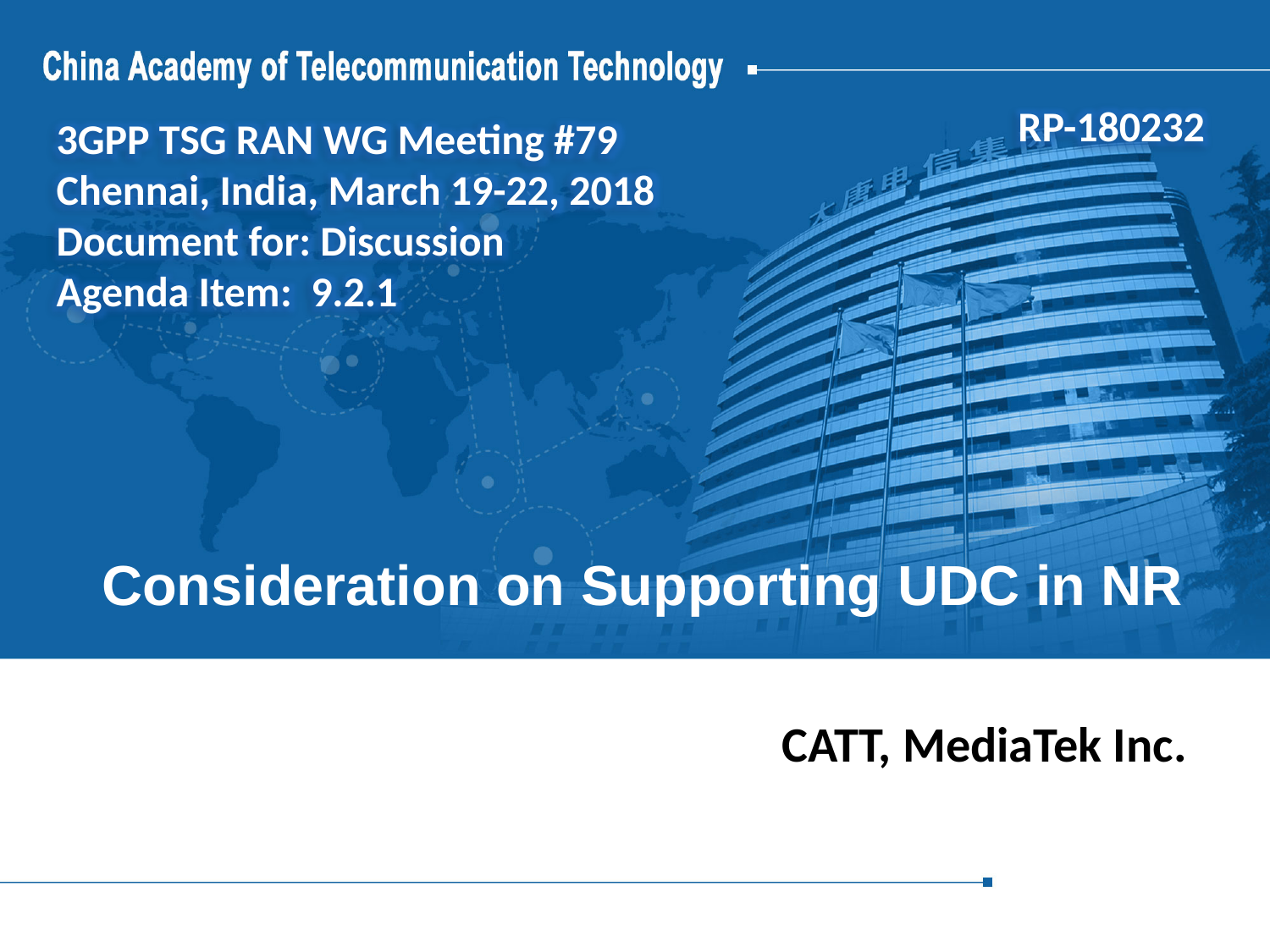

RP-180232
3GPP TSG RAN WG Meeting #79
Chennai, India, March 19-22, 2018
Document for: Discussion
Agenda Item:  9.2.1

# Consideration on Supporting UDC in NR
CATT, MediaTek Inc.